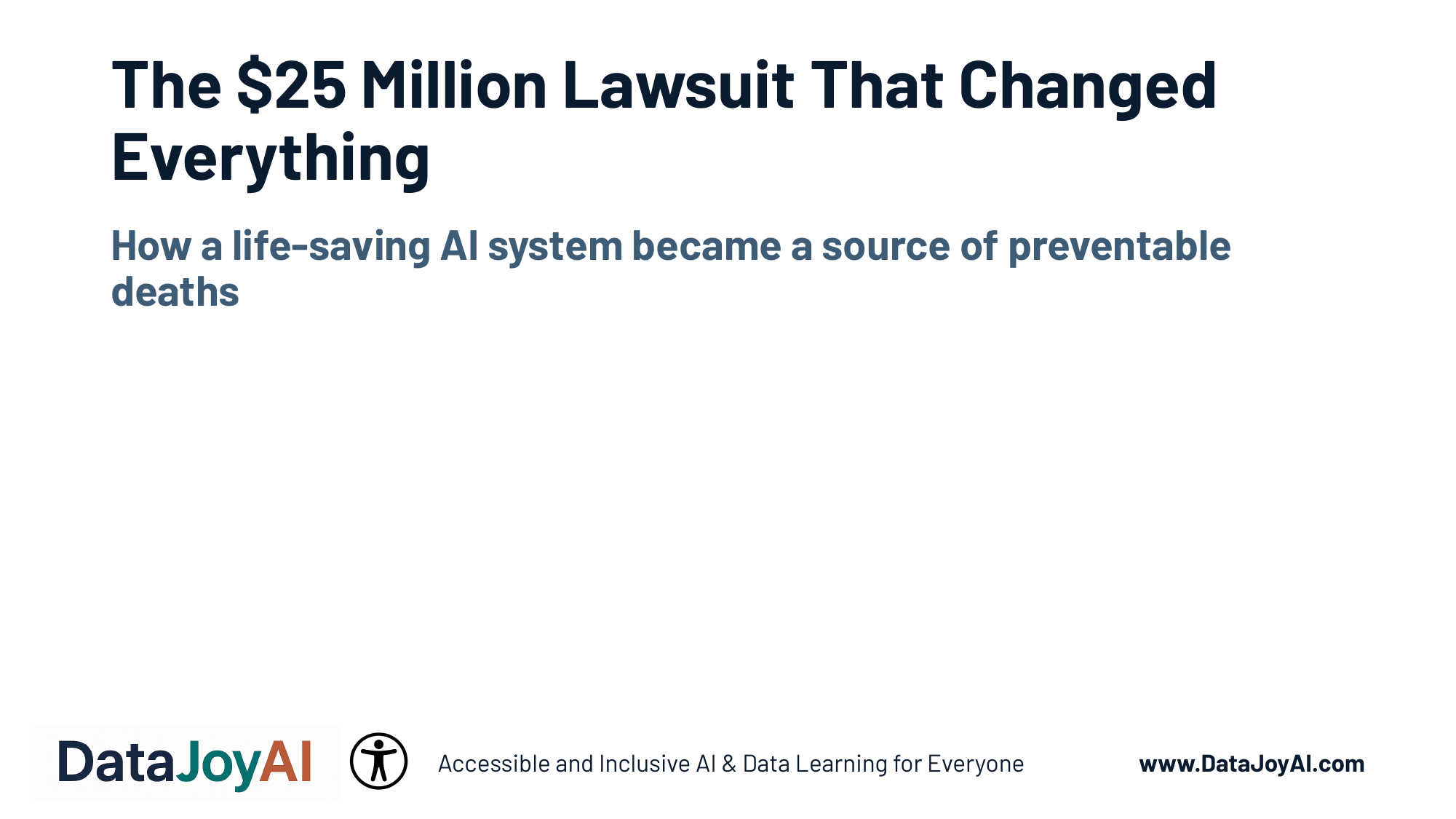

# The $25 Million Lawsuit That Changed Everything
How a life-saving AI system became a source of preventable deaths